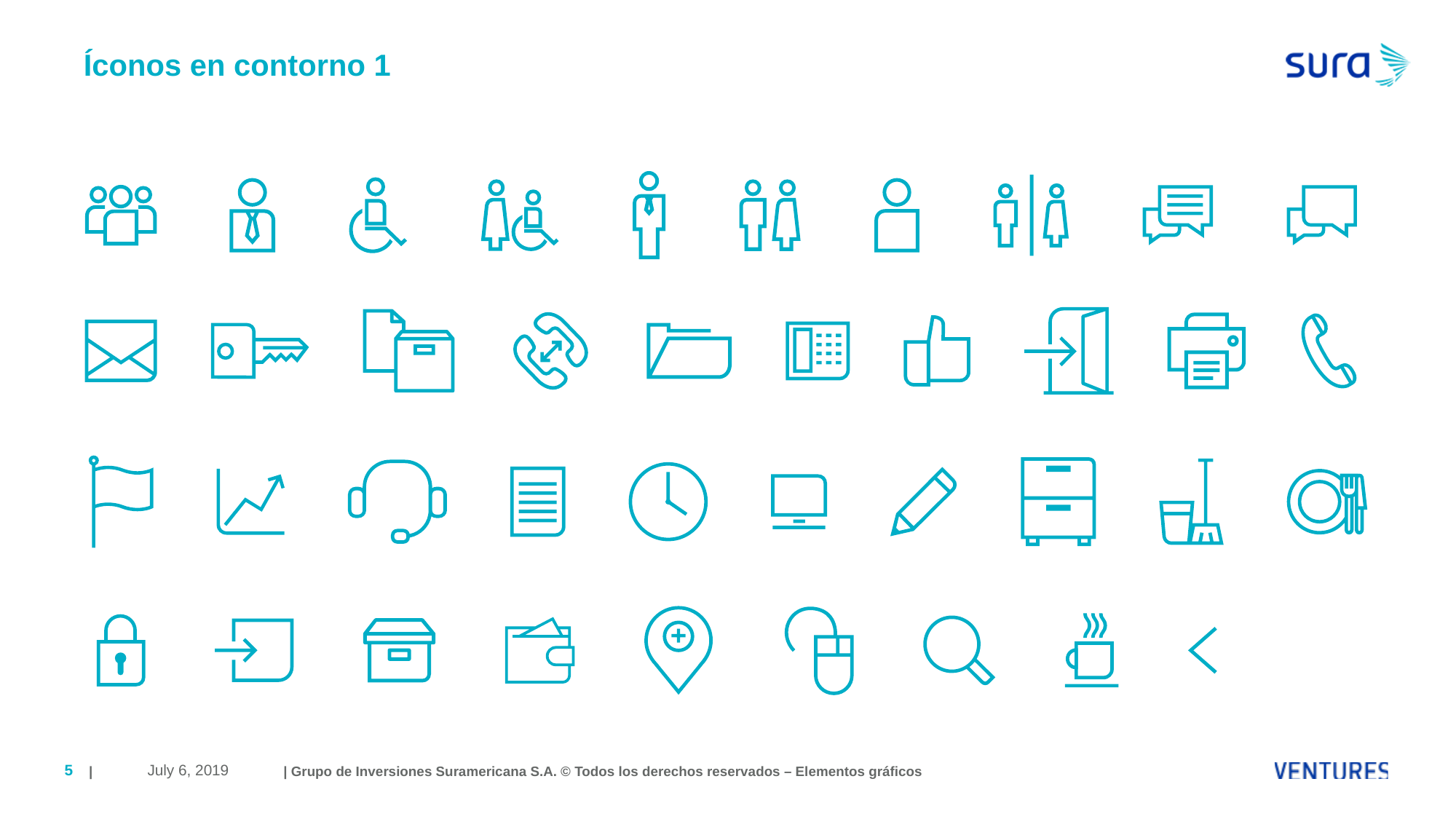

# Íconos en contorno 1

|                                                  | Grupo de Inversiones Suramericana S.A. © Todos los derechos reservados – Elementos gráficos
5
July 6, 2019